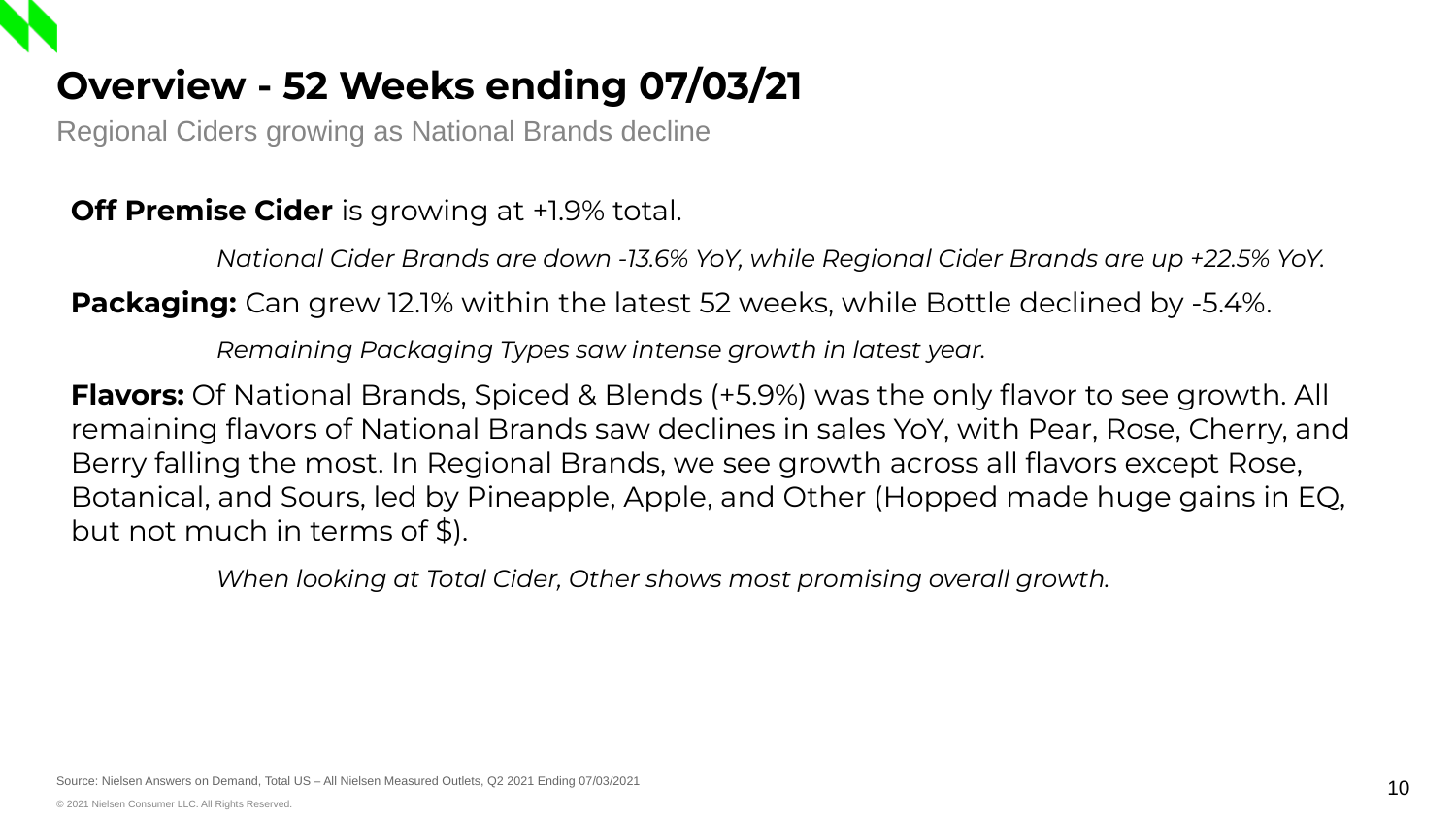

Overview - 52 Weeks ending 07/03/21
Regional Ciders growing as National Brands decline
Off Premise Cider is growing at +1.9% total.
	National Cider Brands are down -13.6% YoY, while Regional Cider Brands are up +22.5% YoY.
Packaging: Can grew 12.1% within the latest 52 weeks, while Bottle declined by -5.4%.
	Remaining Packaging Types saw intense growth in latest year.
Flavors: Of National Brands, Spiced & Blends (+5.9%) was the only flavor to see growth. All remaining flavors of National Brands saw declines in sales YoY, with Pear, Rose, Cherry, and Berry falling the most. In Regional Brands, we see growth across all flavors except Rose, Botanical, and Sours, led by Pineapple, Apple, and Other (Hopped made huge gains in EQ, but not much in terms of $).
	When looking at Total Cider, Other shows most promising overall growth.
10
Source: Nielsen Answers on Demand, Total US – All Nielsen Measured Outlets, Q2 2021 Ending 07/03/2021